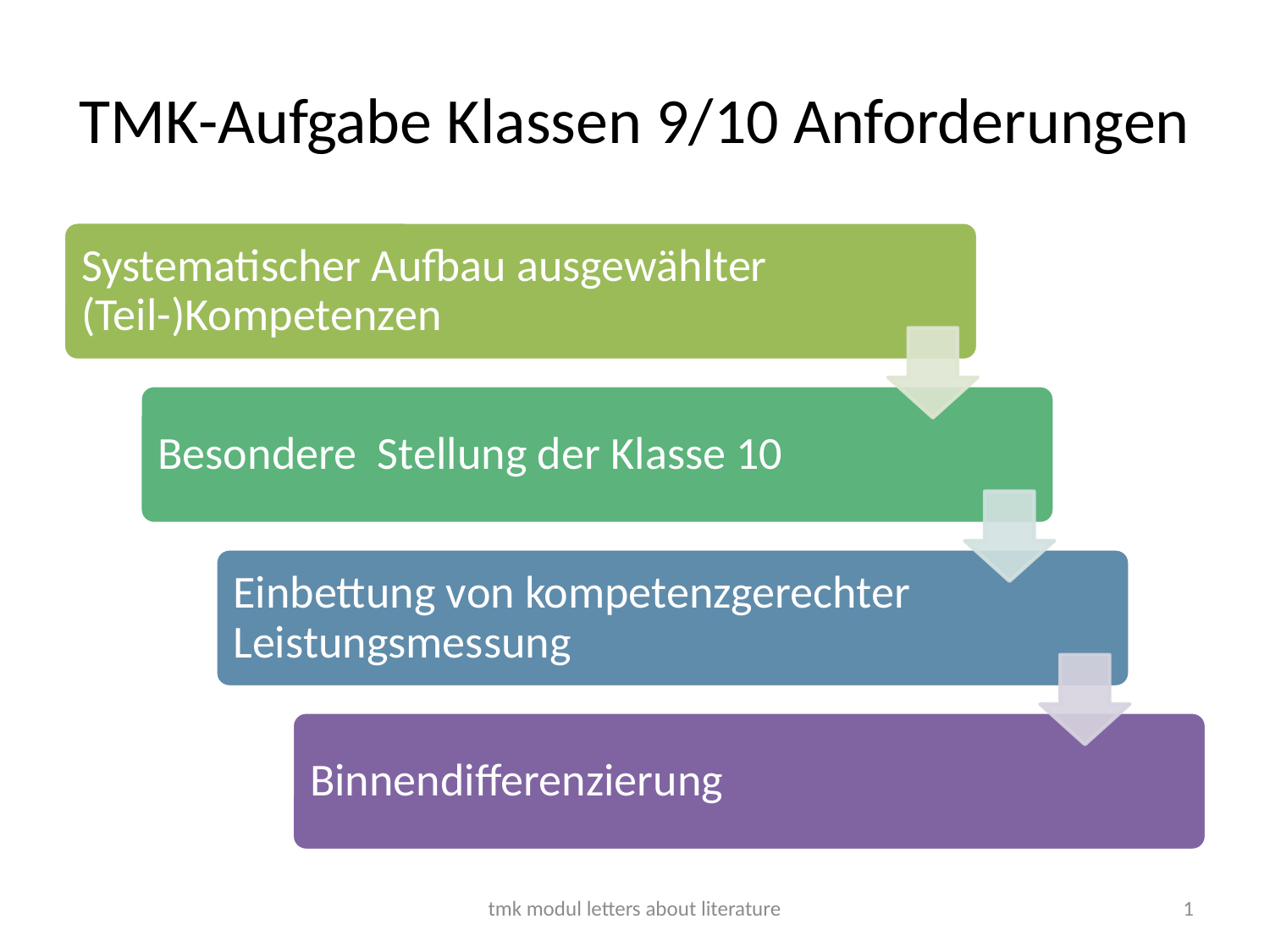

# TMK-Aufgabe Klassen 9/10 Anforderungen
Systematischer Aufbau ausgewählter (Teil-)Kompetenzen
Besondere  Stellung der Klasse 10
Einbettung von kompetenzgerechter Leistungsmessung
Binnendifferenzierung

tmk modul letters about literature
1